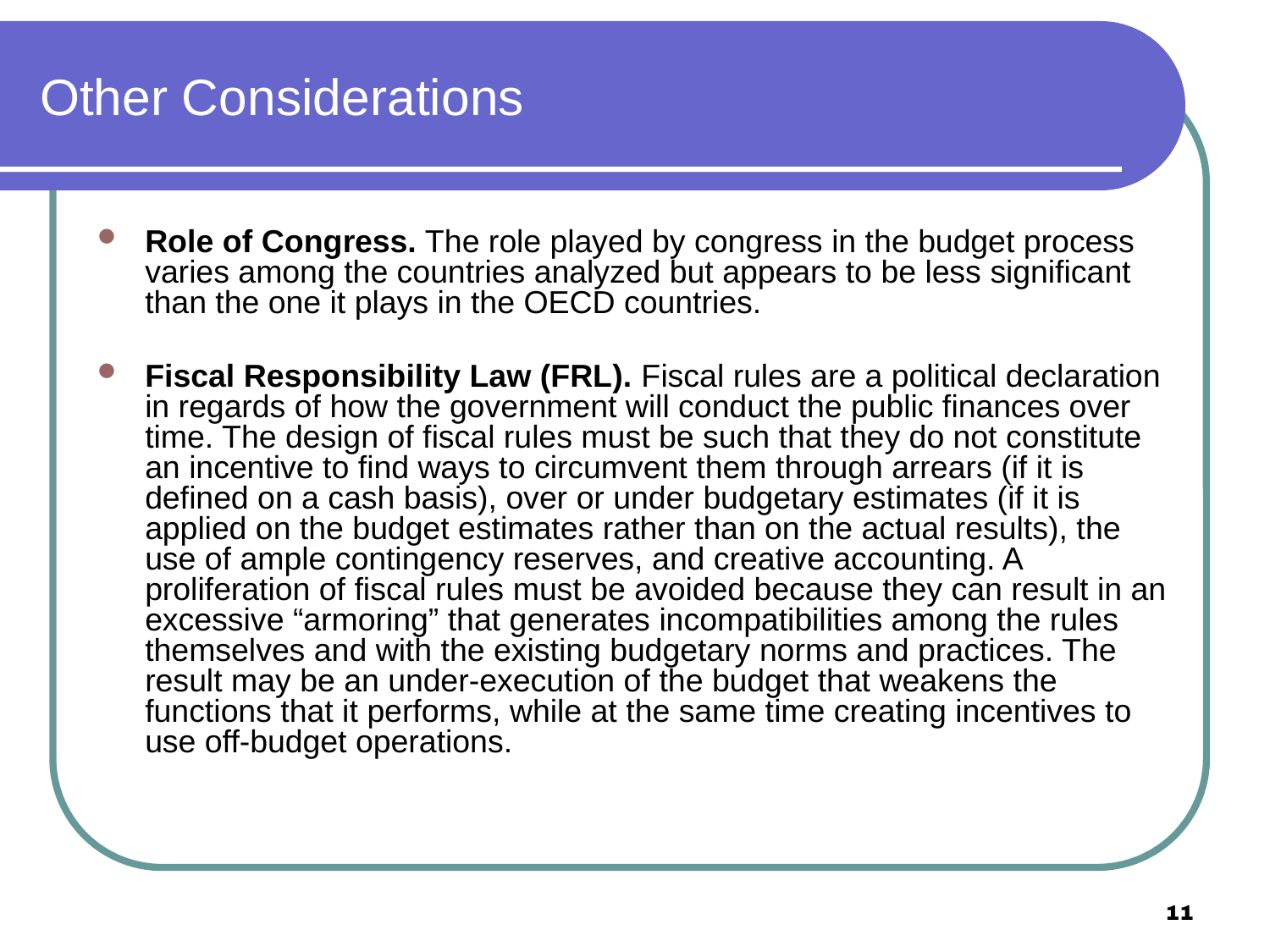

# Other Considerations
Role of Congress. The role played by congress in the budget process varies among the countries analyzed but appears to be less significant than the one it plays in the OECD countries.

Fiscal Responsibility Law (FRL). Fiscal rules are a political declaration in regards of how the government will conduct the public finances over time. The design of fiscal rules must be such that they do not constitute an incentive to find ways to circumvent them through arrears (if it is defined on a cash basis), over or under budgetary estimates (if it is applied on the budget estimates rather than on the actual results), the use of ample contingency reserves, and creative accounting. A proliferation of fiscal rules must be avoided because they can result in an excessive “armoring” that generates incompatibilities among the rules themselves and with the existing budgetary norms and practices. The result may be an under-execution of the budget that weakens the functions that it performs, while at the same time creating incentives to use off-budget operations.
11